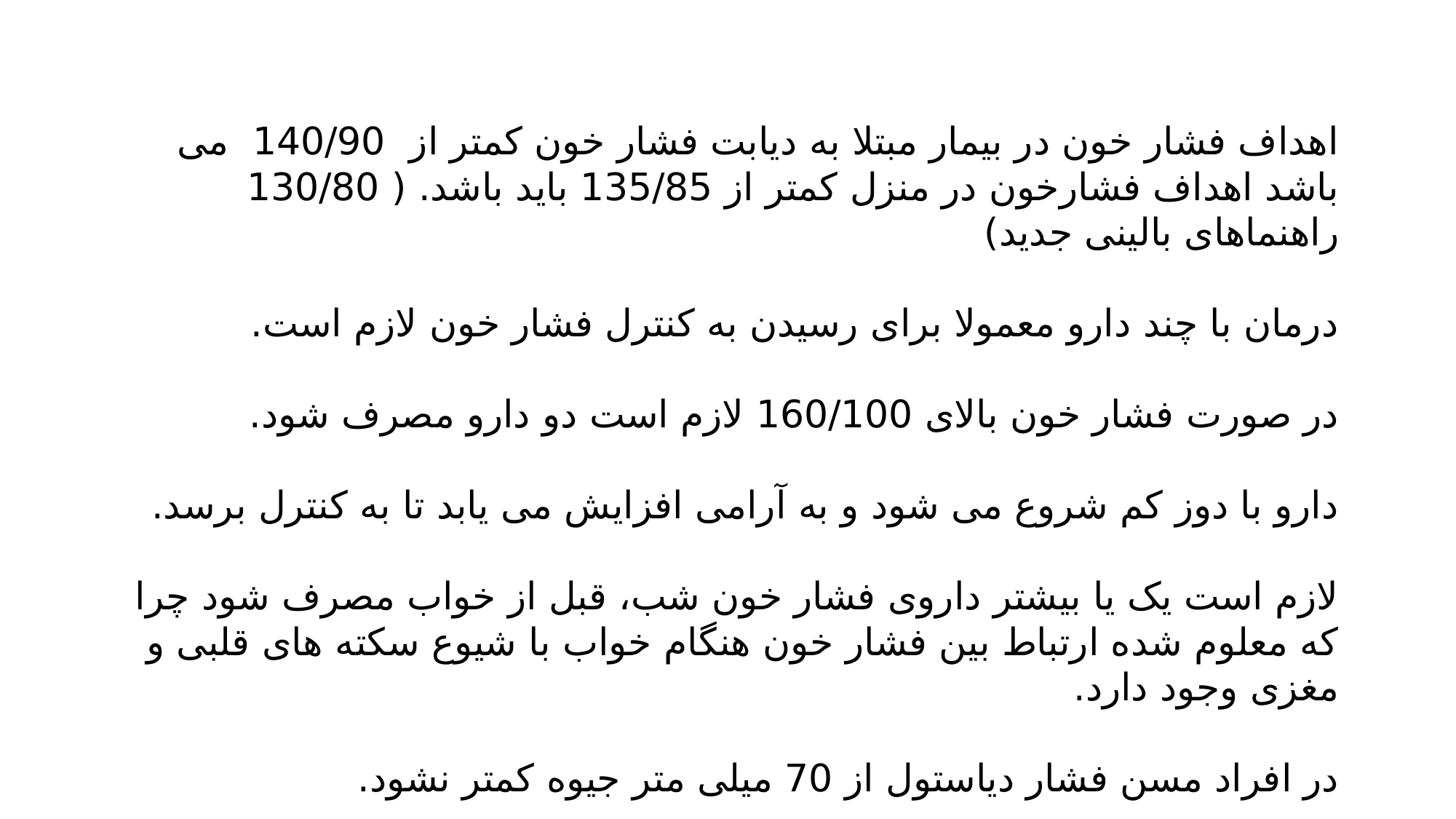

اهداف فشار خون در بیمار مبتلا به دیابت فشار خون کمتر از  140/90  می باشد اهداف فشارخون در منزل کمتر از 135/85 باید باشد. ( 130/80 راهنماهای بالینی جدید)

درمان با چند دارو معمولا برای رسیدن به کنترل فشار خون لازم است.

در صورت فشار خون بالای 160/100 لازم است دو دارو مصرف شود.

دارو با دوز کم شروع می شود و به آرامی افزایش می یابد تا به کنترل برسد.

لازم است یک یا بیشتر داروی فشار خون شب، قبل از خواب مصرف شود چرا که معلوم شده ارتباط بین فشار خون هنگام خواب با شیوع سکته های قلبی و مغزی وجود دارد.

در افراد مسن فشار دیاستول از 70 میلی متر جیوه کمتر نشود.